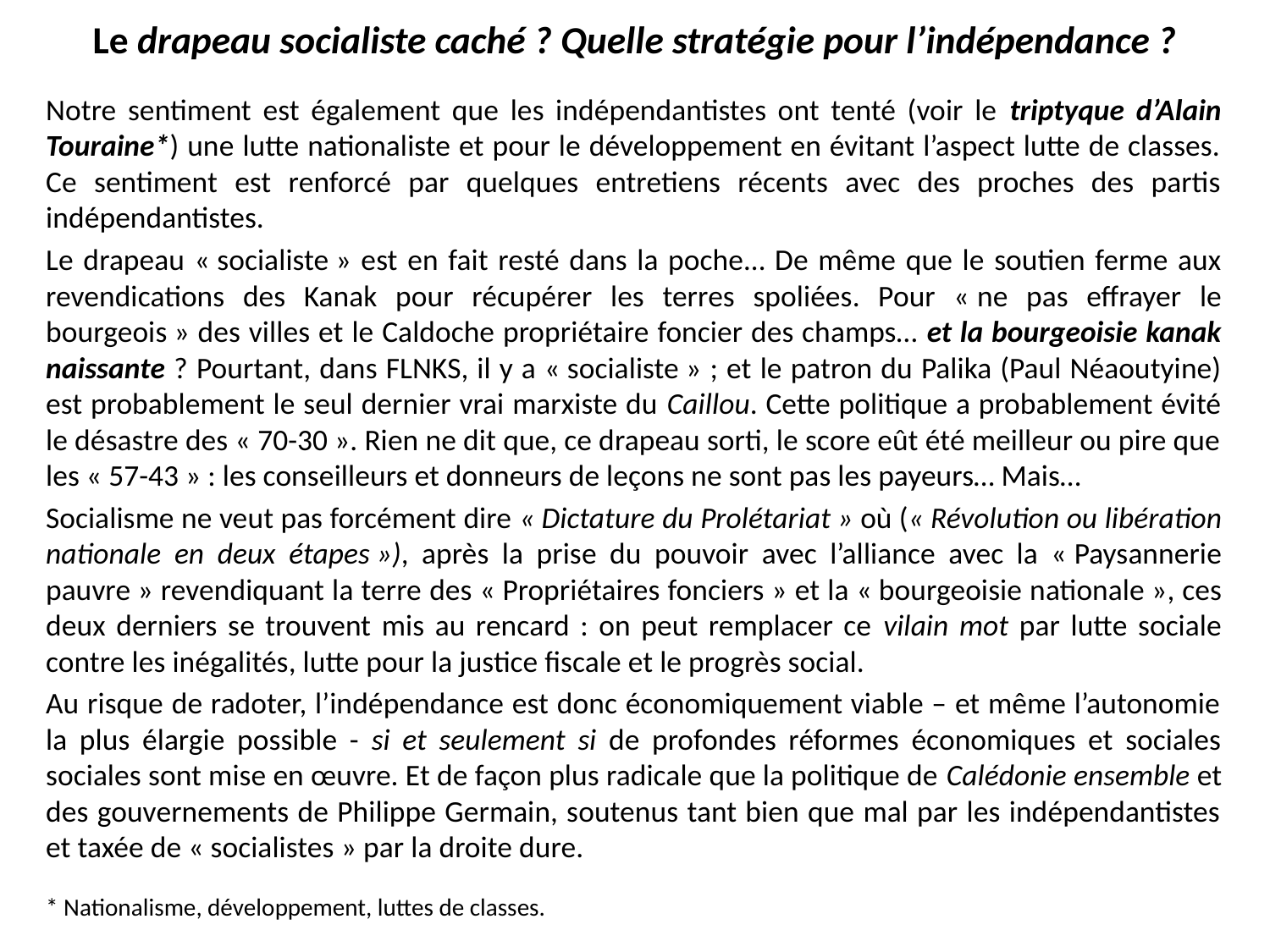

# Le drapeau socialiste caché ? Quelle stratégie pour l’indépendance ?
Notre sentiment est également que les indépendantistes ont tenté (voir le triptyque d’Alain Touraine*) une lutte nationaliste et pour le développement en évitant l’aspect lutte de classes. Ce sentiment est renforcé par quelques entretiens récents avec des proches des partis indépendantistes.
Le drapeau « socialiste » est en fait resté dans la poche… De même que le soutien ferme aux revendications des Kanak pour récupérer les terres spoliées. Pour « ne pas effrayer le bourgeois » des villes et le Caldoche propriétaire foncier des champs… et la bourgeoisie kanak naissante ? Pourtant, dans FLNKS, il y a « socialiste » ; et le patron du Palika (Paul Néaoutyine) est probablement le seul dernier vrai marxiste du Caillou. Cette politique a probablement évité le désastre des « 70-30 ». Rien ne dit que, ce drapeau sorti, le score eût été meilleur ou pire que les « 57-43 » : les conseilleurs et donneurs de leçons ne sont pas les payeurs… Mais…
Socialisme ne veut pas forcément dire « Dictature du Prolétariat » où (« Révolution ou libération nationale en deux étapes »), après la prise du pouvoir avec l’alliance avec la « Paysannerie pauvre » revendiquant la terre des « Propriétaires fonciers » et la « bourgeoisie nationale », ces deux derniers se trouvent mis au rencard : on peut remplacer ce vilain mot par lutte sociale contre les inégalités, lutte pour la justice fiscale et le progrès social.
Au risque de radoter, l’indépendance est donc économiquement viable – et même l’autonomie la plus élargie possible - si et seulement si de profondes réformes économiques et sociales sociales sont mise en œuvre. Et de façon plus radicale que la politique de Calédonie ensemble et des gouvernements de Philippe Germain, soutenus tant bien que mal par les indépendantistes et taxée de « socialistes » par la droite dure.

* Nationalisme, développement, luttes de classes.